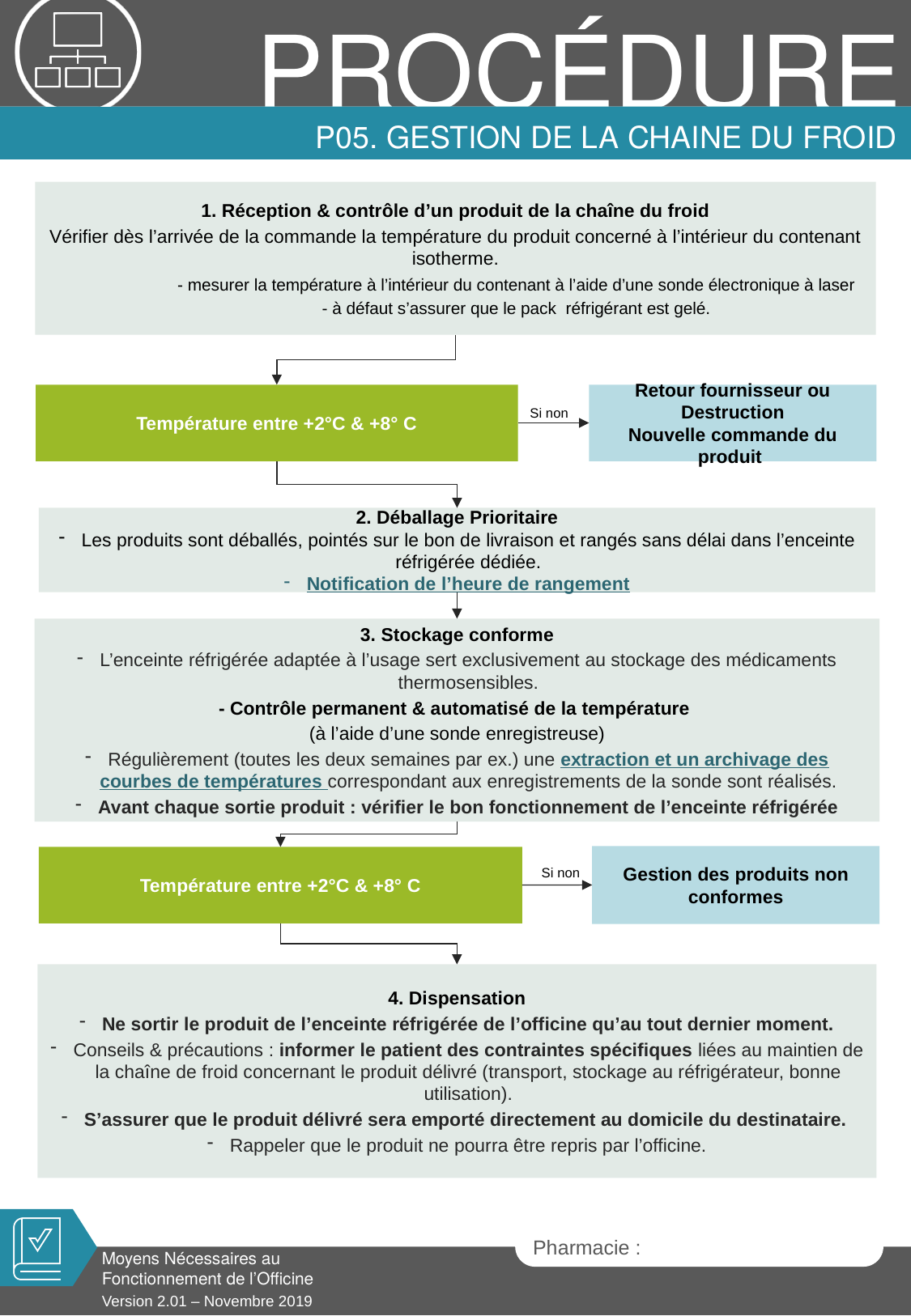

# P05. gestion de la chaine du froid
1. Réception & contrôle d’un produit de la chaîne du froid
Vérifier dès l’arrivée de la commande la température du produit concerné à l’intérieur du contenant isotherme.
	- mesurer la température à l’intérieur du contenant à l’aide d’une sonde électronique à laser
	- à défaut s’assurer que le pack  réfrigérant est gelé.
Température entre +2°C & +8° C
Retour fournisseur ou Destruction
Nouvelle commande du produit
Si non
2. Déballage Prioritaire
Les produits sont déballés, pointés sur le bon de livraison et rangés sans délai dans l’enceinte réfrigérée dédiée.
Notification de l’heure de rangement
Si non
3. Stockage conforme
L’enceinte réfrigérée adaptée à l’usage sert exclusivement au stockage des médicaments thermosensibles.
- Contrôle permanent & automatisé de la température
(à l’aide d’une sonde enregistreuse)
Régulièrement (toutes les deux semaines par ex.) une extraction et un archivage des courbes de températures correspondant aux enregistrements de la sonde sont réalisés.
Avant chaque sortie produit : vérifier le bon fonctionnement de l’enceinte réfrigérée
Gestion des produits non conformes
Température entre +2°C & +8° C
Si non
4. Dispensation
Ne sortir le produit de l’enceinte réfrigérée de l’officine qu’au tout dernier moment.
Conseils & précautions : informer le patient des contraintes spécifiques liées au maintien de la chaîne de froid concernant le produit délivré (transport, stockage au réfrigérateur, bonne utilisation).
S’assurer que le produit délivré sera emporté directement au domicile du destinataire.
Rappeler que le produit ne pourra être repris par l’officine.